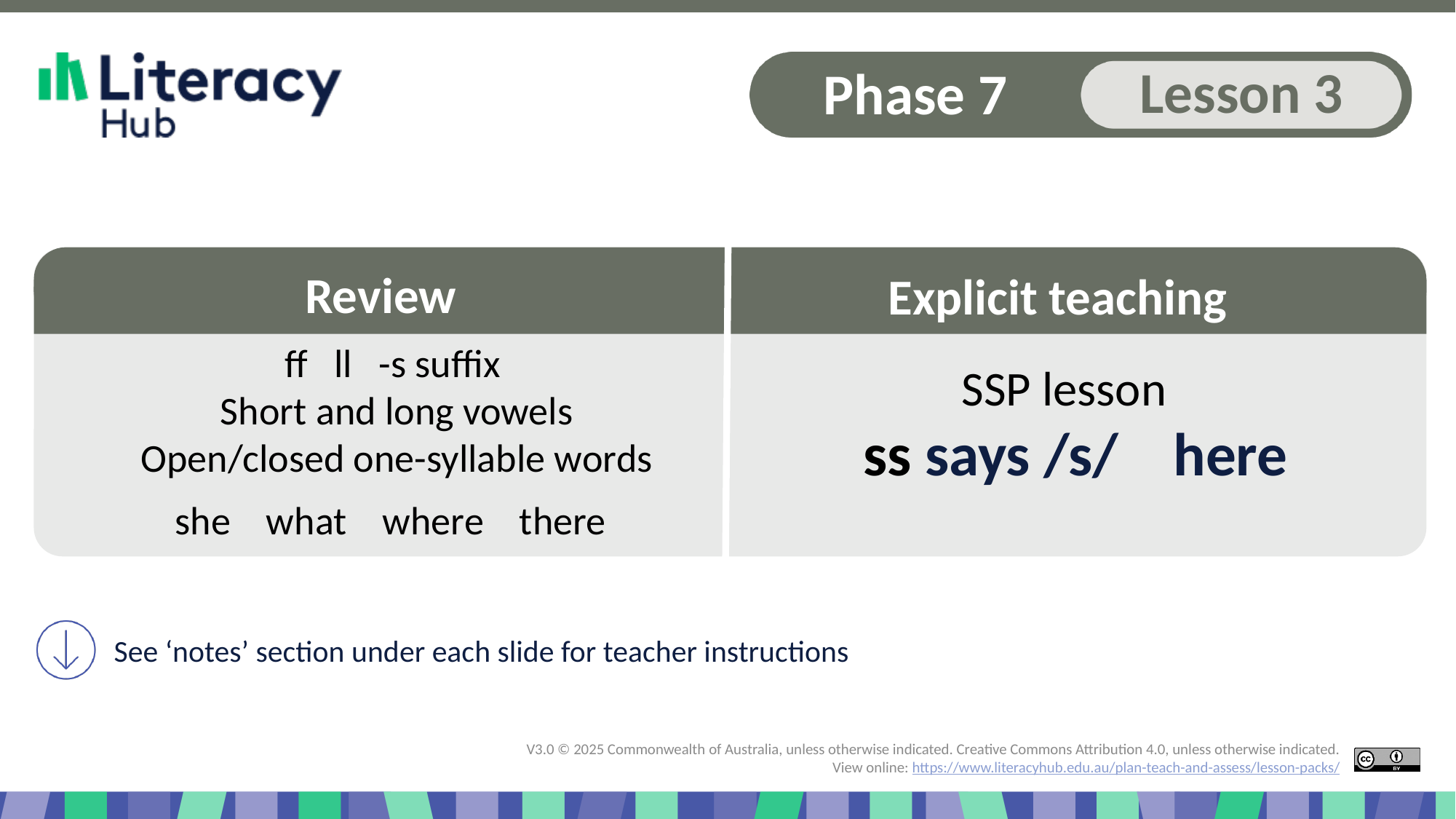

# Slide 1 Start of presentation, ss says /s/
ff   ll   -s suffix
Short and long vowels
Open/closed one-syllable words
she    what    where    there
ss says /s/    here